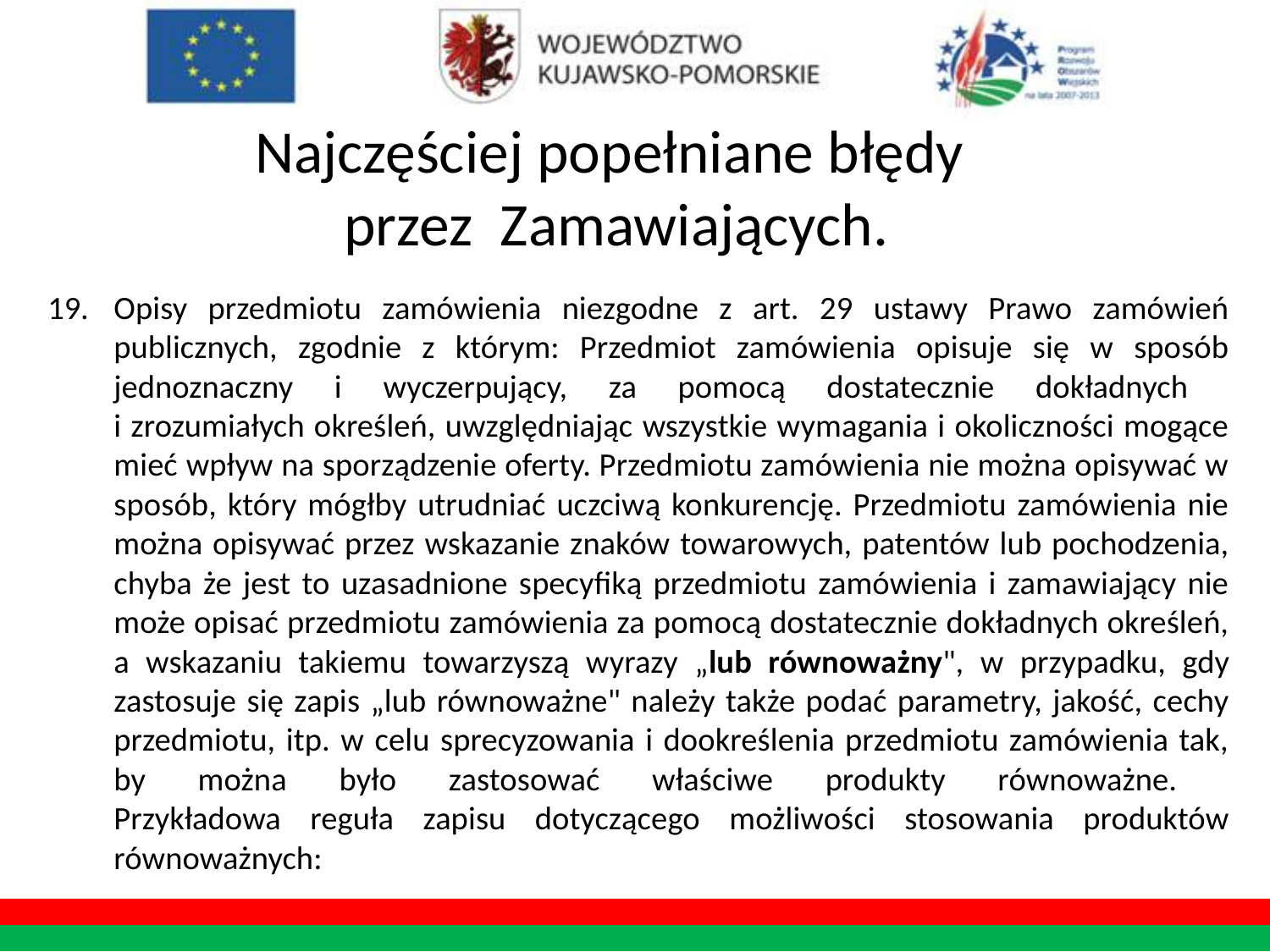

# Najczęściej popełniane błędy przez  Zamawiających.
Opisy przedmiotu zamówienia niezgodne z art. 29 ustawy Prawo zamówień publicznych, zgodnie z którym: Przedmiot zamówienia opisuje się w sposób jednoznaczny i wyczerpujący, za pomocą dostatecznie dokładnych
i zrozumiałych określeń, uwzględniając wszystkie wymagania i okoliczności mogące mieć wpływ na sporządzenie oferty. Przedmiotu zamówienia nie można opisywać w sposób, który mógłby utrudniać uczciwą konkurencję. Przedmiotu zamówienia nie można opisywać przez wskazanie znaków towarowych, patentów lub pochodzenia, chyba że jest to uzasadnione specyfiką przedmiotu zamówienia i zamawiający nie może opisać przedmiotu zamówienia za pomocą dostatecznie dokładnych określeń, a wskazaniu takiemu towarzyszą wyrazy „lub równoważny", w przypadku, gdy zastosuje się zapis „lub równoważne" należy także podać parametry, jakość, cechy przedmiotu, itp. w celu sprecyzowania i dookreślenia przedmiotu zamówienia tak, by można było zastosować właściwe produkty równoważne.
Przykładowa reguła zapisu dotyczącego możliwości stosowania produktów równoważnych: